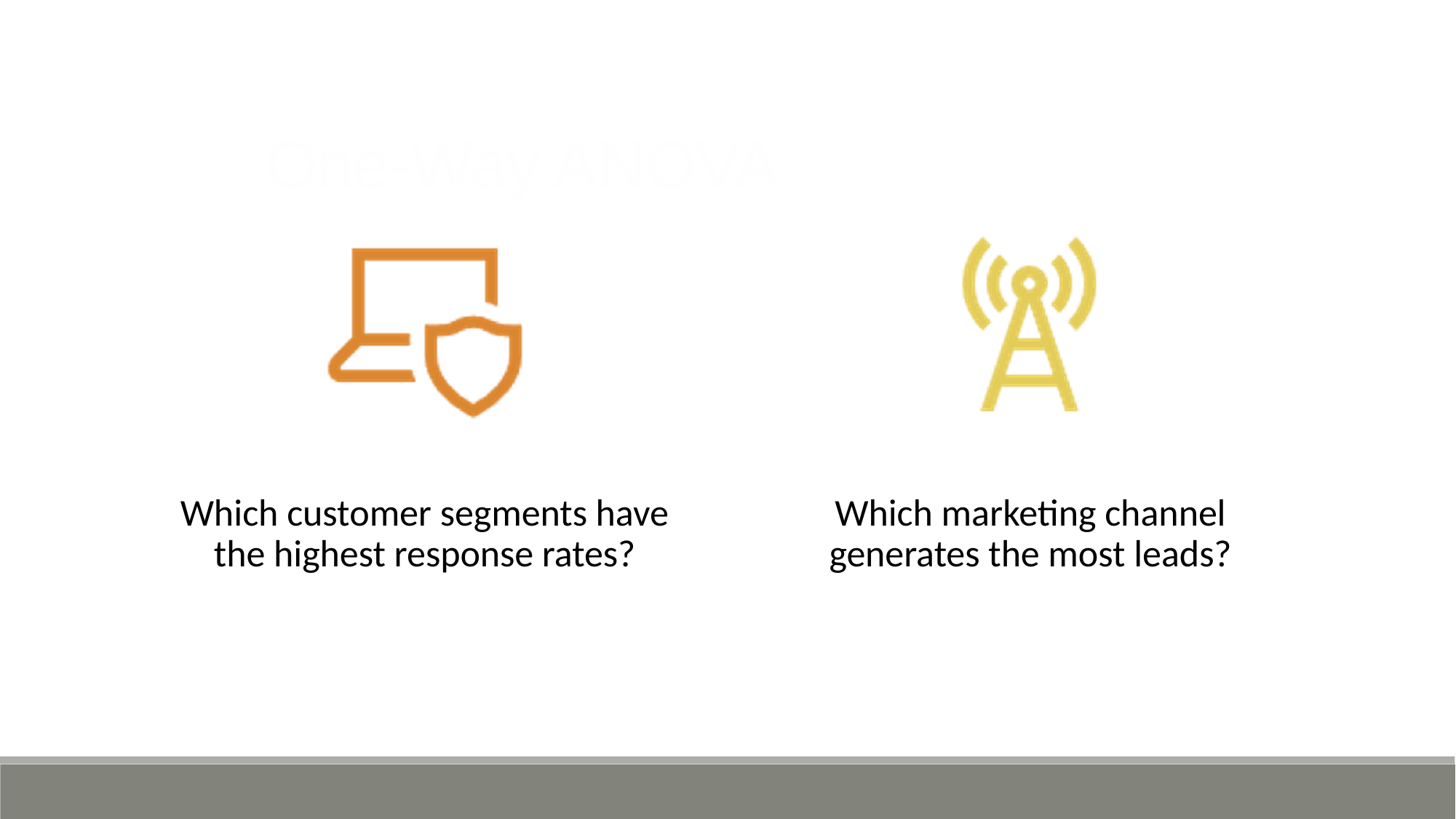

One-Way ANOVA
Which customer segments have the highest response rates?
Which marketing channel generates the most leads?